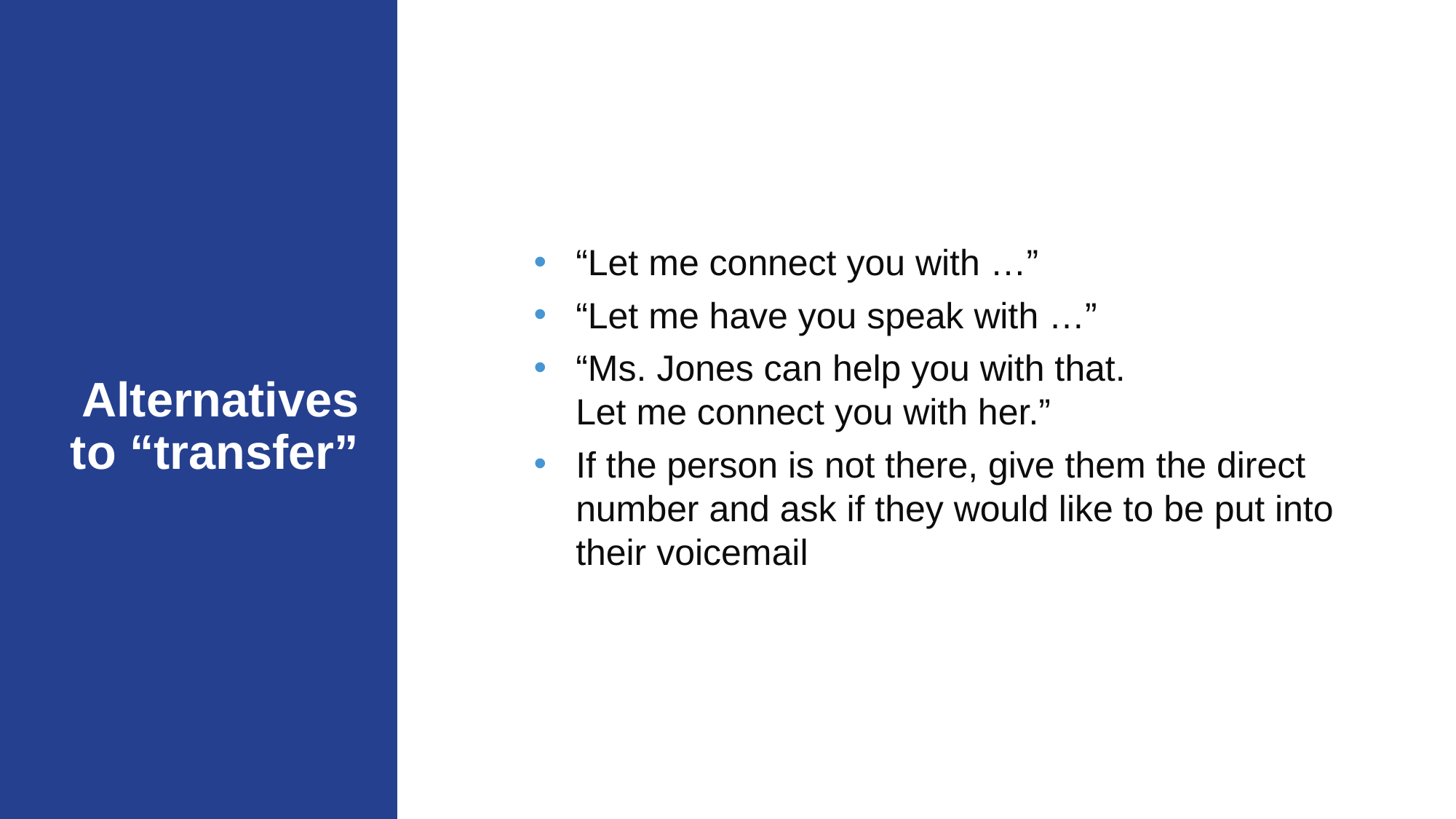

“Let me connect you with …”
“Let me have you speak with …”
“Ms. Jones can help you with that.
Let me connect you with her.”
If the person is not there, give them the direct number and ask if they would like to be put into their voicemail
# Alternatives to “transfer”